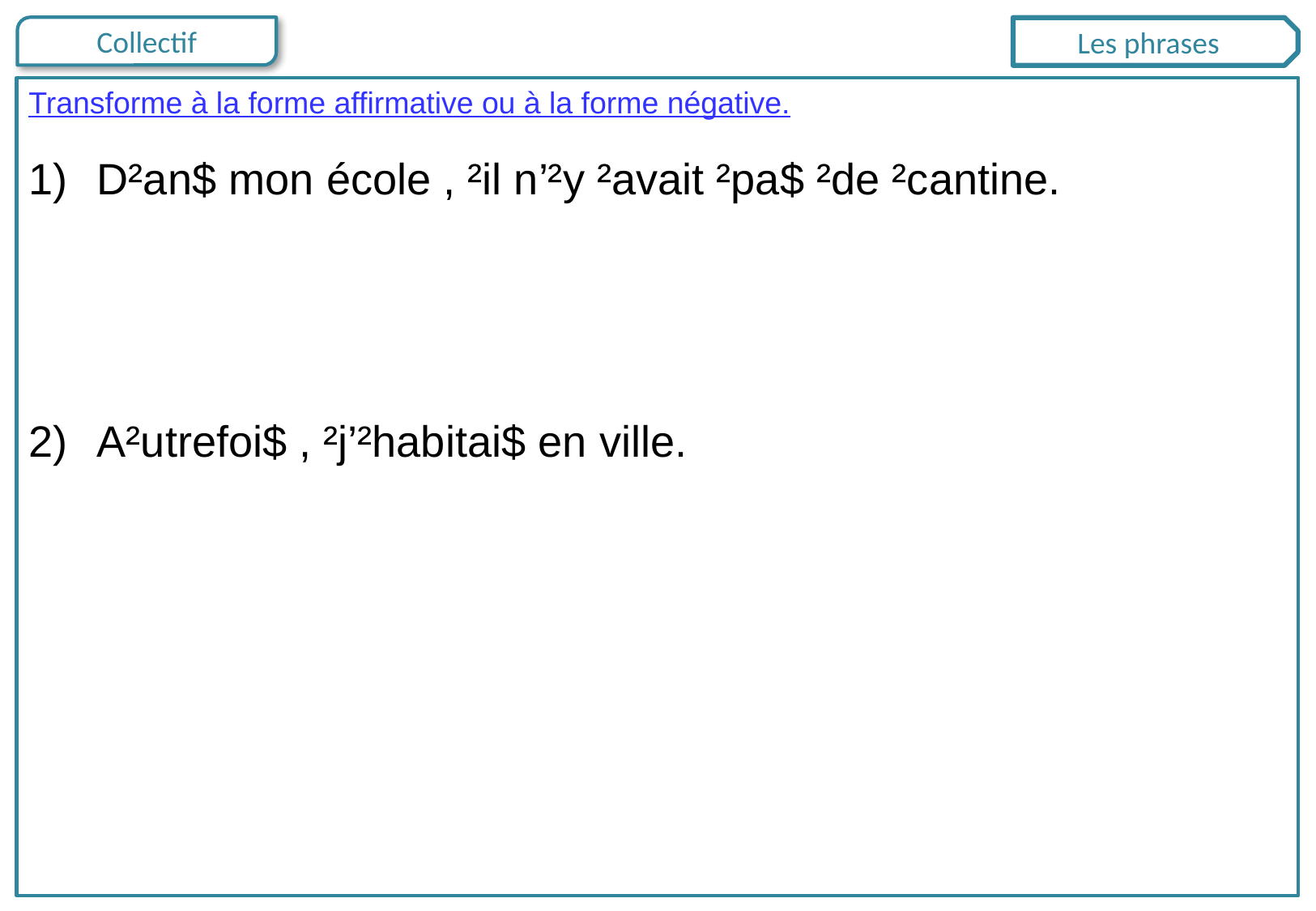

Les phrases
Transforme à la forme affirmative ou à la forme négative.
D²an$ mon école , ²il n’²y ²avait ²pa$ ²de ²cantine.
A²utrefoi$ , ²j’²habitai$ en ville.